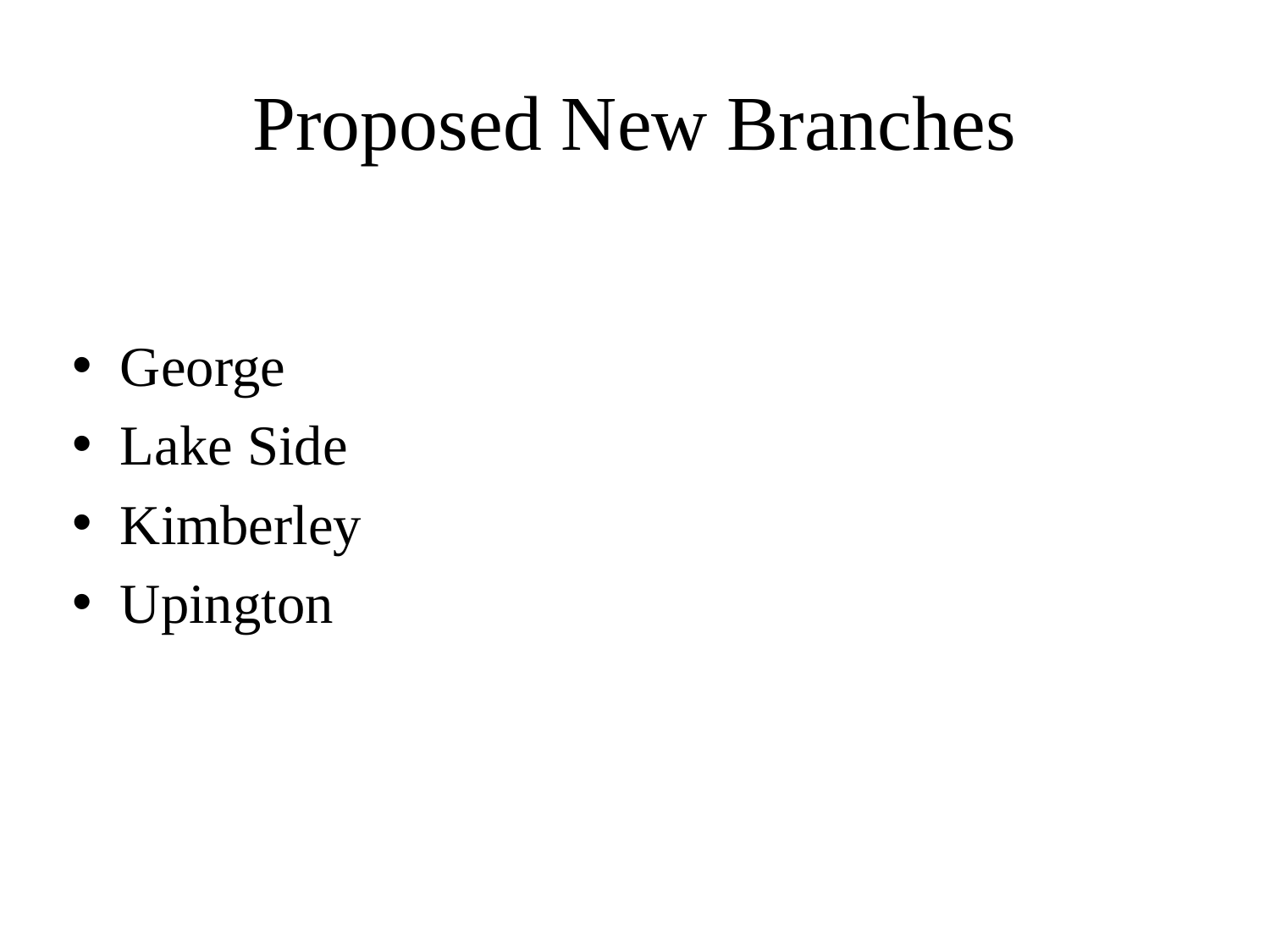

# Proposed New Branches
George
Lake Side
Kimberley
Upington